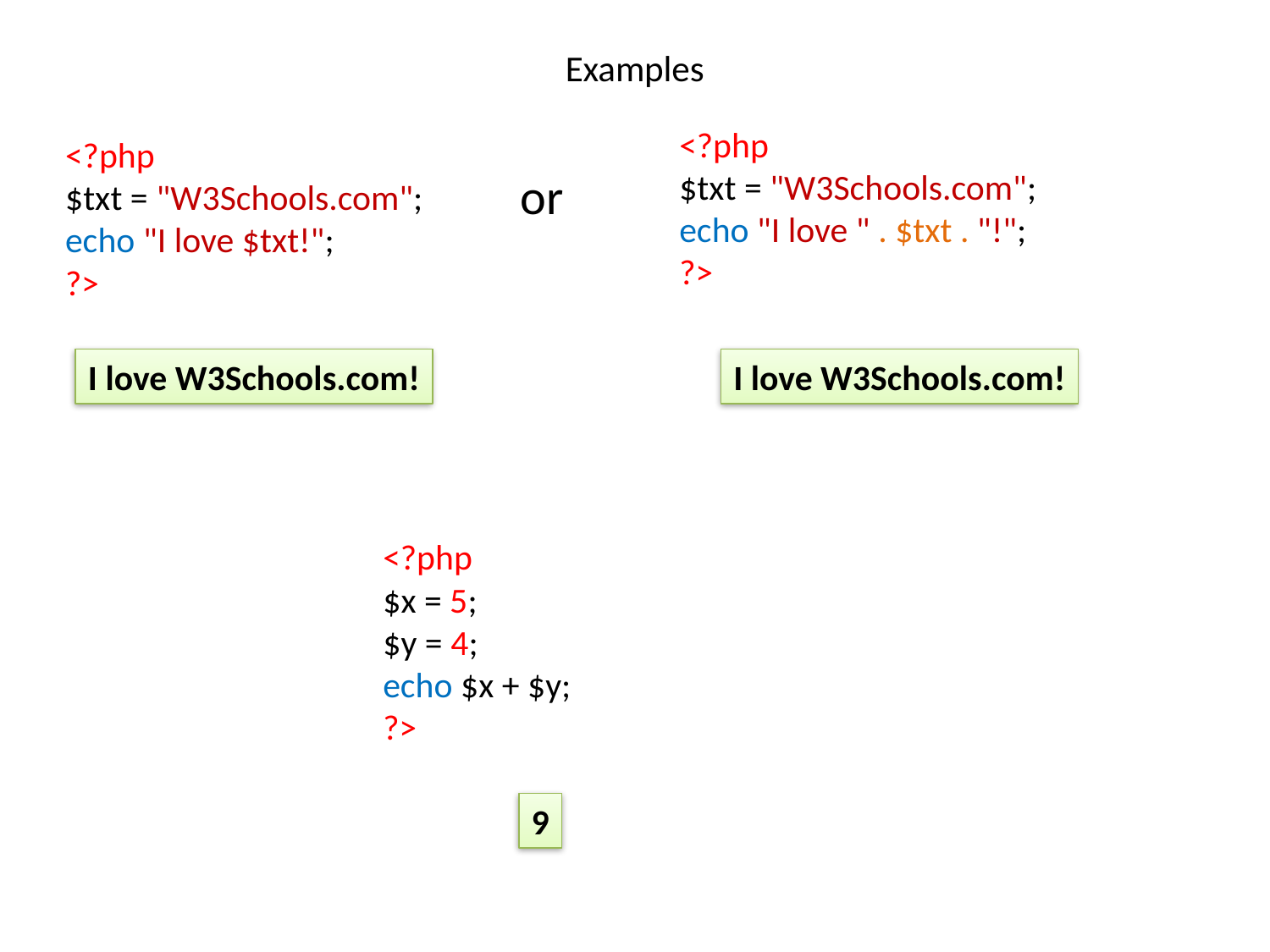

# Examples
<?php
$txt = "W3Schools.com";
echo "I love " . $txt . "!";
?>
<?php
$txt = "W3Schools.com";
echo "I love $txt!";
?>
or
I love W3Schools.com!
I love W3Schools.com!
<?php
$x = 5;
$y = 4;
echo $x + $y;
?>
9